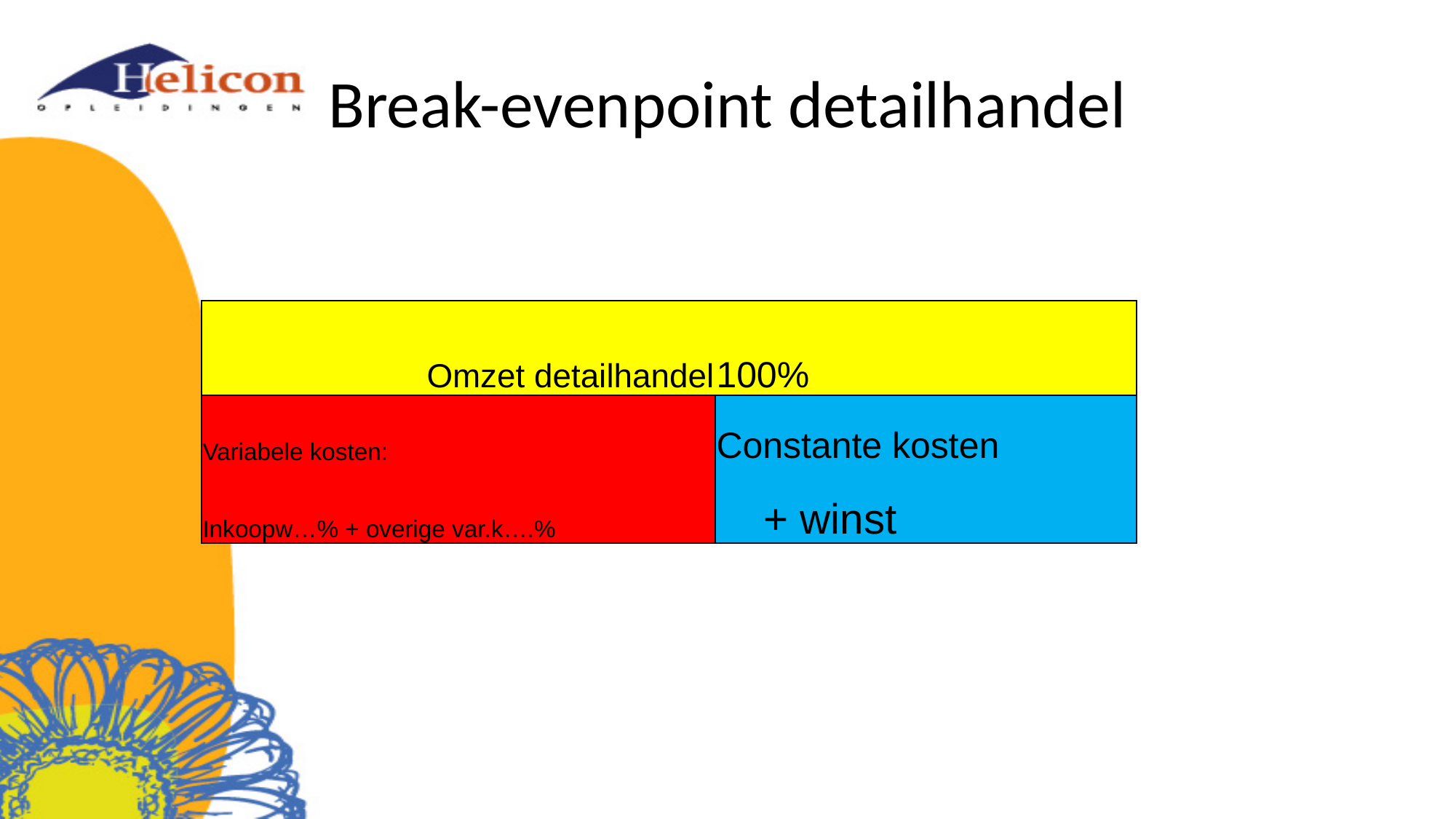

# Break-evenpoint detailhandel
| Omzet detailhandel | 100% |
| --- | --- |
| Variabele kosten: | Constante kosten |
| Inkoopw…% + overige var.k….% | + winst |